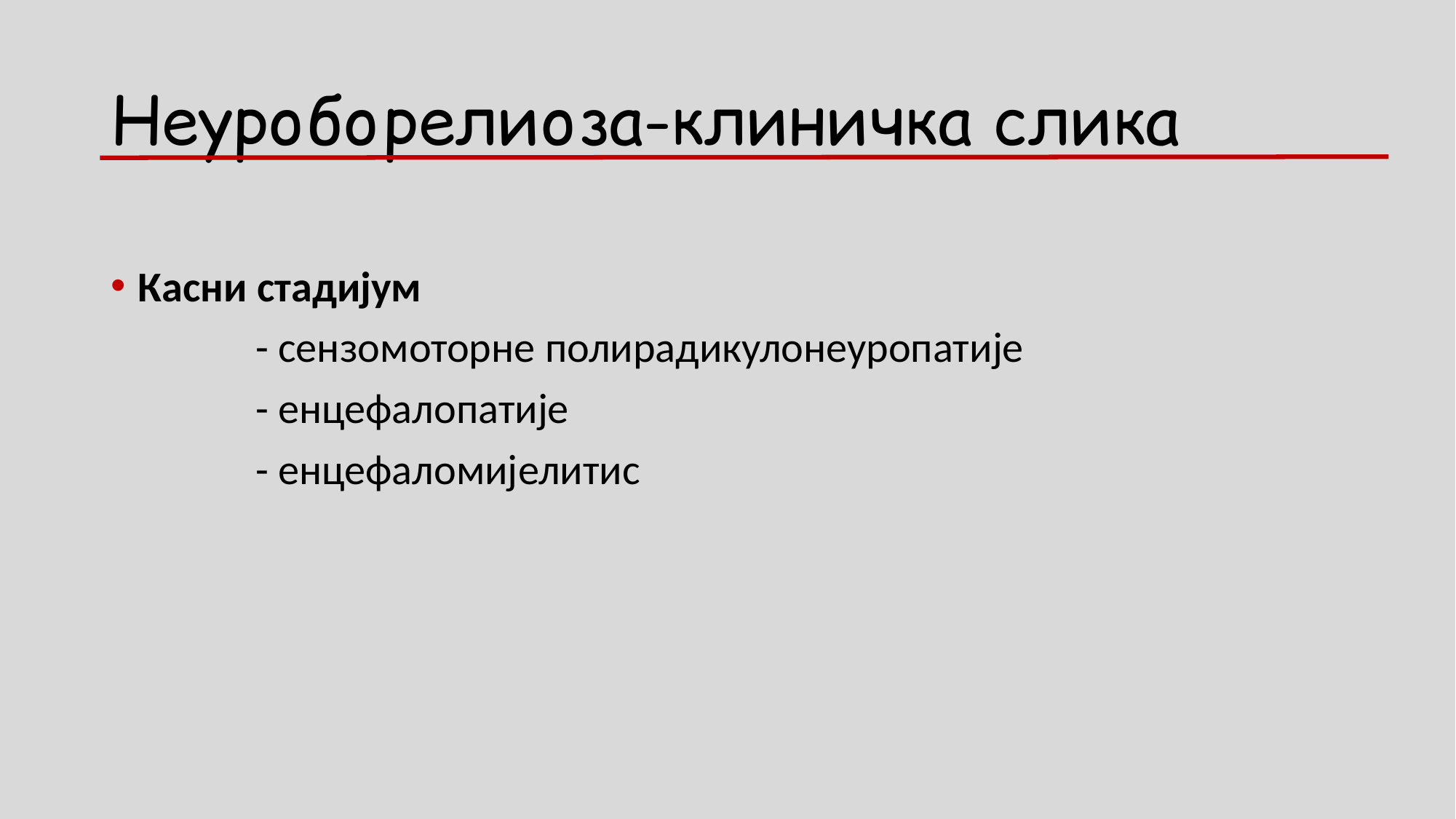

# Неуроборелиоза-клиничка слика
Касни стадијум
               - сензомоторне полирадикулонеуропатије
               - енцефалопатије
               - енцефаломијелитис